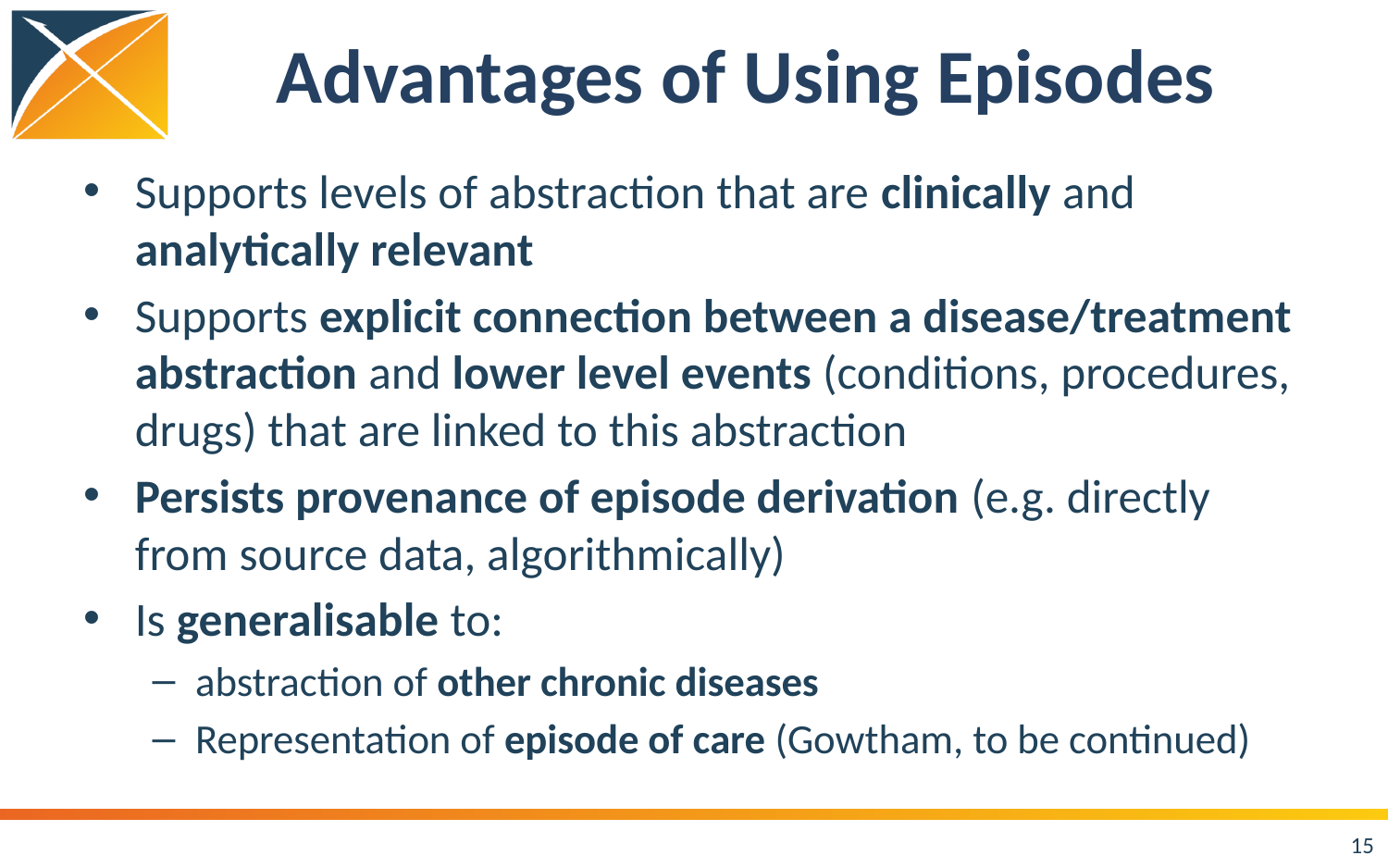

# Advantages of Using Episodes
Supports levels of abstraction that are clinically and analytically relevant
Supports explicit connection between a disease/treatment abstraction and lower level events (conditions, procedures, drugs) that are linked to this abstraction
Persists provenance of episode derivation (e.g. directly from source data, algorithmically)
Is generalisable to:
abstraction of other chronic diseases
Representation of episode of care (Gowtham, to be continued)
15